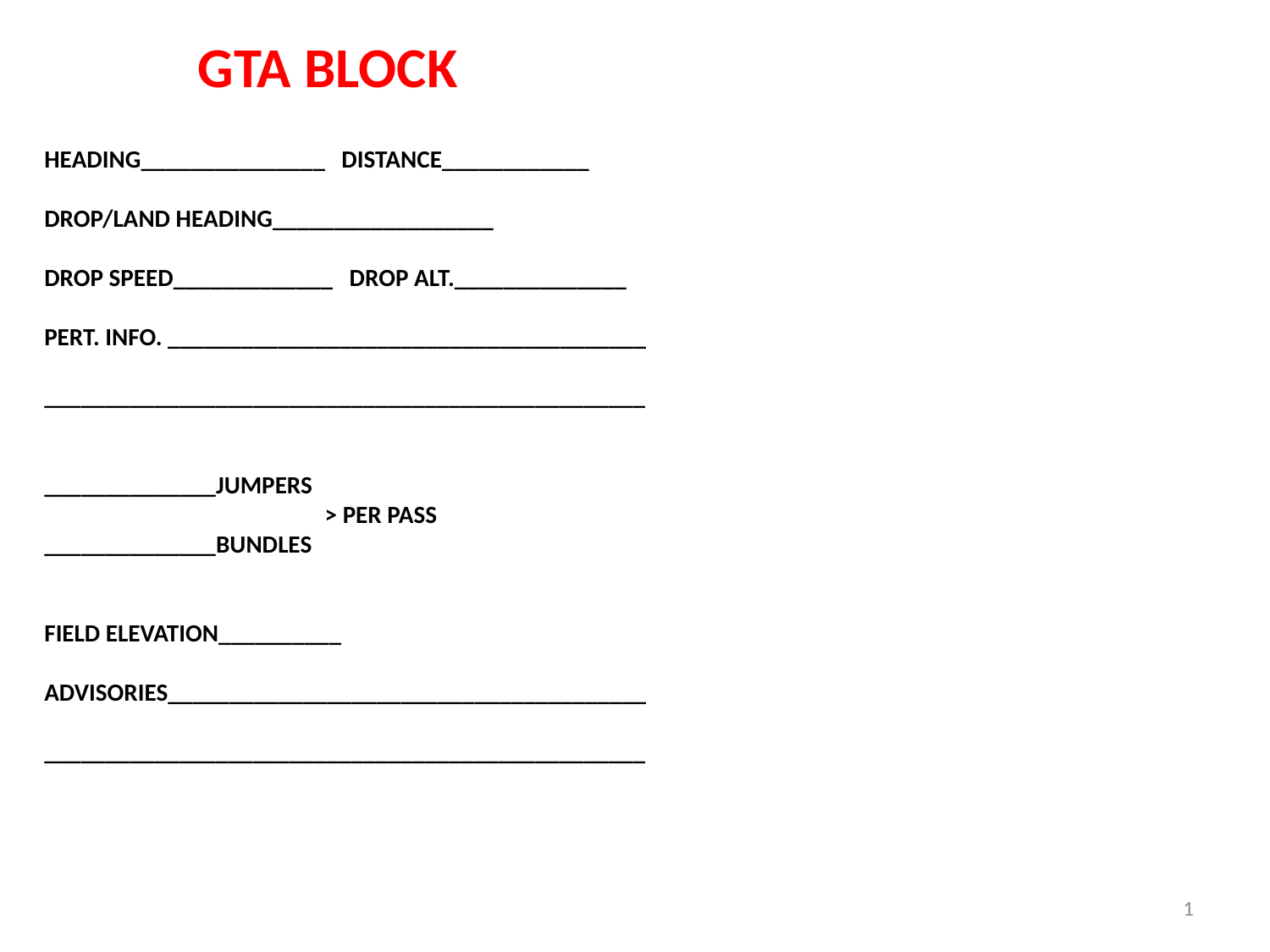

GTA BLOCK
HEADING_______________   DISTANCE____________

DROP/LAND HEADING__________________

DROP SPEED_____________   DROP ALT.______________

PERT. INFO. _______________________________________

_________________________________________________

______________JUMPERS
                                                   > PER PASS
______________BUNDLES

FIELD ELEVATION__________

ADVISORIES_______________________________________

_________________________________________________

1